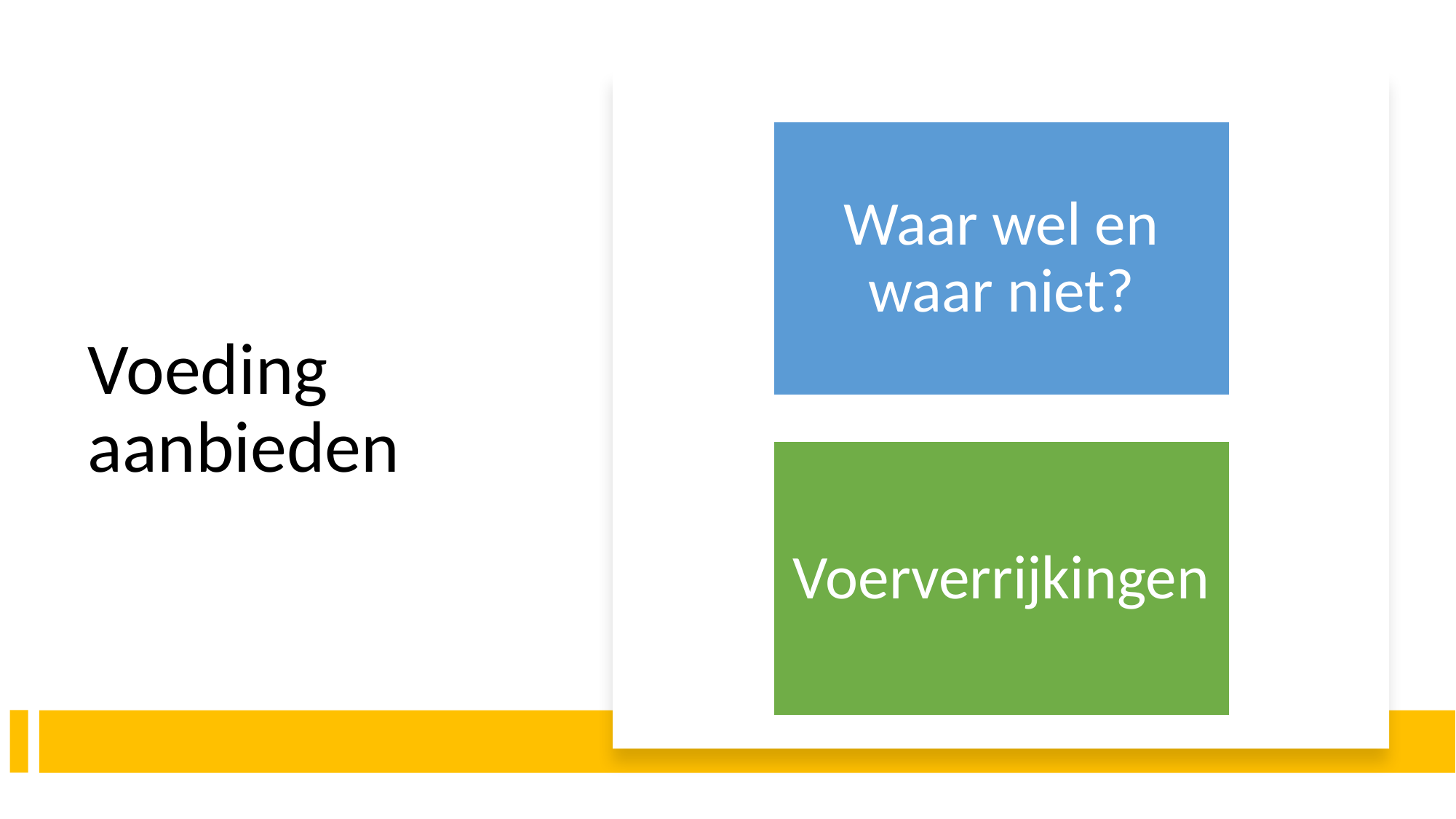

Waar wel en waar niet?
Voerverrijkingen
# Voeding aanbieden